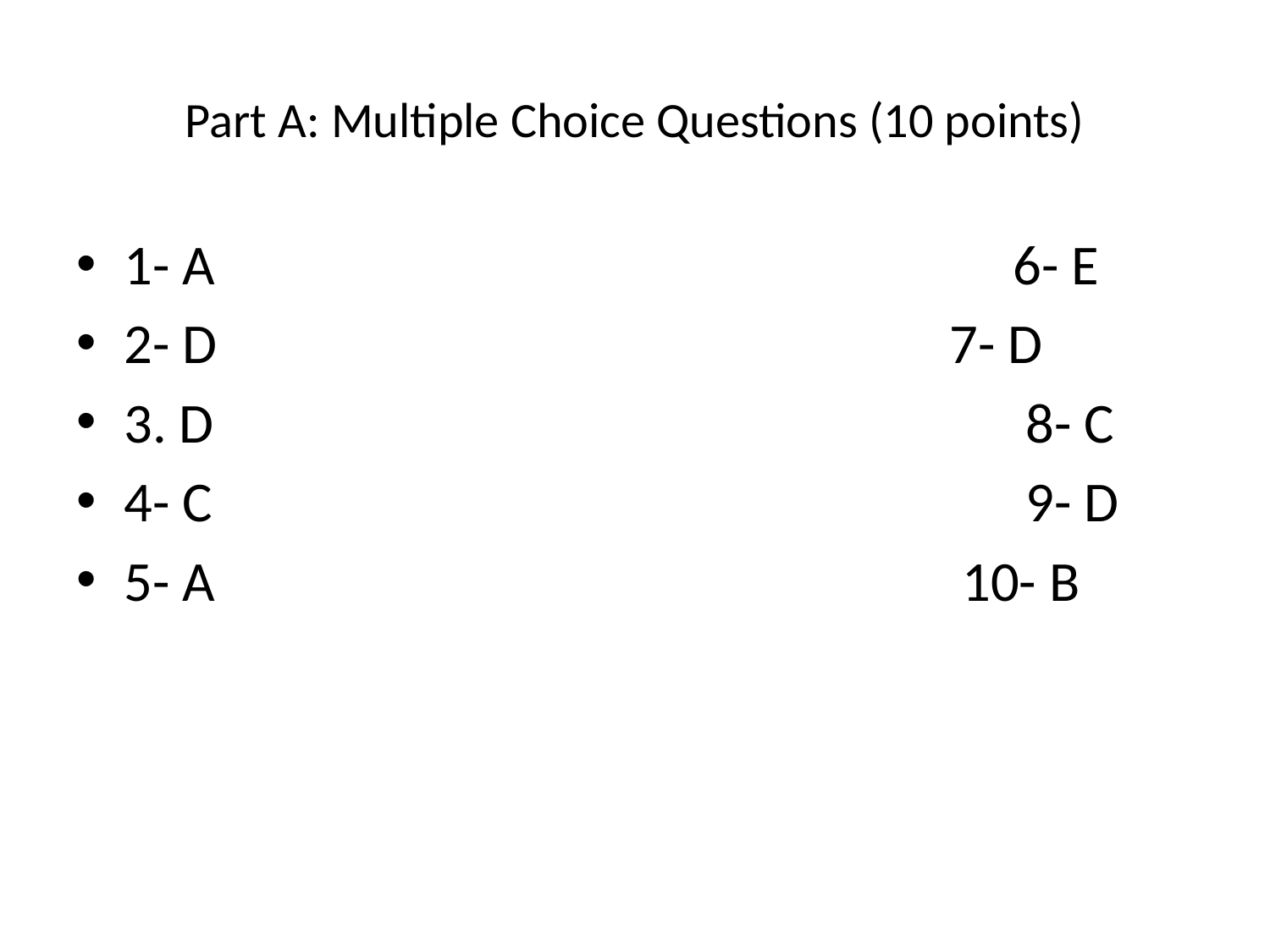

# Part A: Multiple Choice Questions (10 points)
1- A 							6- E
2- D						     7- D
3. D							 8- C
4- C							 9- D
5- A						      10- B